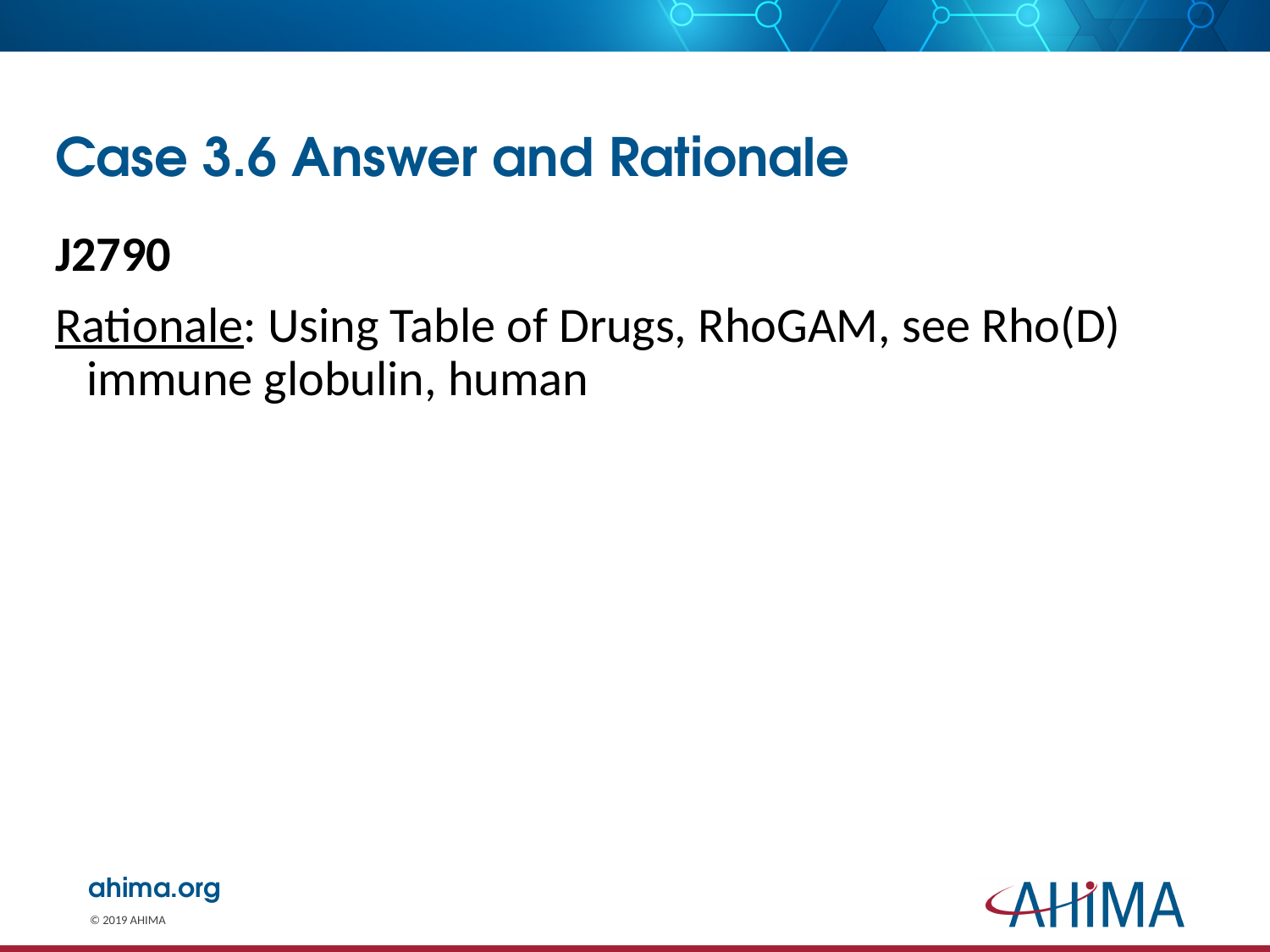

# Case 3.6 Answer and Rationale
J2790
Rationale: Using Table of Drugs, RhoGAM, see Rho(D) immune globulin, human